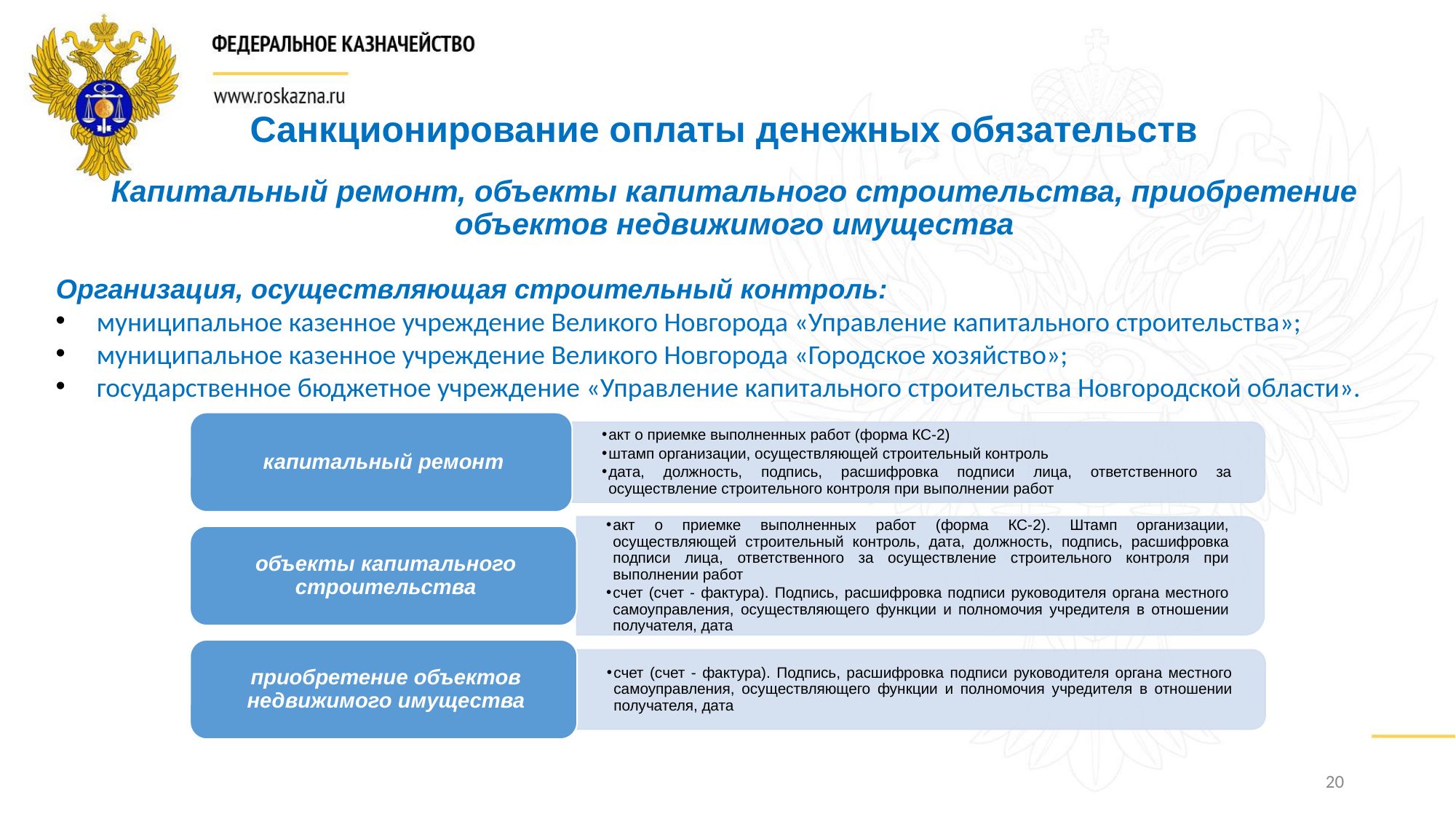

# Санкционирование оплаты денежных обязательств
Капитальный ремонт, объекты капитального строительства, приобретение объектов недвижимого имущества

Организация, осуществляющая строительный контроль:
муниципальное казенное учреждение Великого Новгорода «Управление капитального строительства»;
муниципальное казенное учреждение Великого Новгорода «Городское хозяйство»;
государственное бюджетное учреждение «Управление капитального строительства Новгородской области».

акт о приемке выполненных работ (форма КС-2)
штамп организации, осуществляющей строительный контроль
дата, должность, подпись, расшифровка подписи лица, ответственного за осуществление строительного контроля при выполнении работ
капитальный ремонт
акт о приемке выполненных работ (форма КС-2). Штамп организации, осуществляющей строительный контроль, дата, должность, подпись, расшифровка подписи лица, ответственного за осуществление строительного контроля при выполнении работ
счет (счет - фактура). Подпись, расшифровка подписи руководителя органа местного самоуправления, осуществляющего функции и полномочия учредителя в отношении получателя, дата
объекты капитального строительства
счет (счет - фактура). Подпись, расшифровка подписи руководителя органа местного самоуправления, осуществляющего функции и полномочия учредителя в отношении получателя, дата
приобретение объектов недвижимого имущества

20